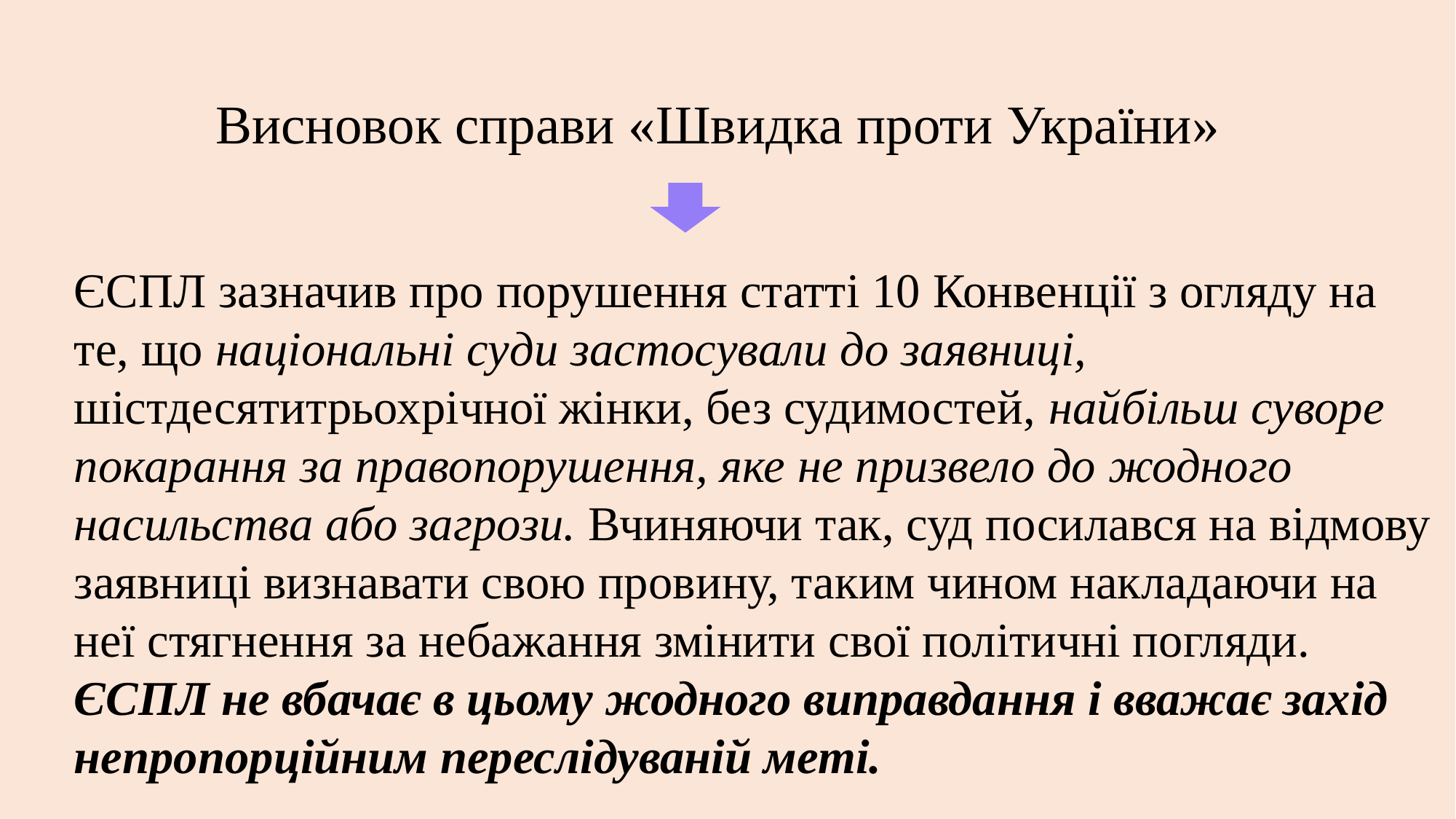

Висновок справи «Швидка проти України»

ЄСПЛ зазначив про порушення статті 10 Конвенції з огляду на те, що національні суди застосували до заявниці, шістдесятитрьохрічної жінки, без судимостей, найбільш суворе покарання за правопорушення, яке не призвело до жодного насильства або загрози. Вчиняючи так, суд посилався на відмову заявниці визнавати свою провину, таким чином накладаючи на неї стягнення за небажання змінити свої політичні погляди. ЄСПЛ не вбачає в цьому жодного виправдання і вважає захід непропорційним переслідуваній меті.